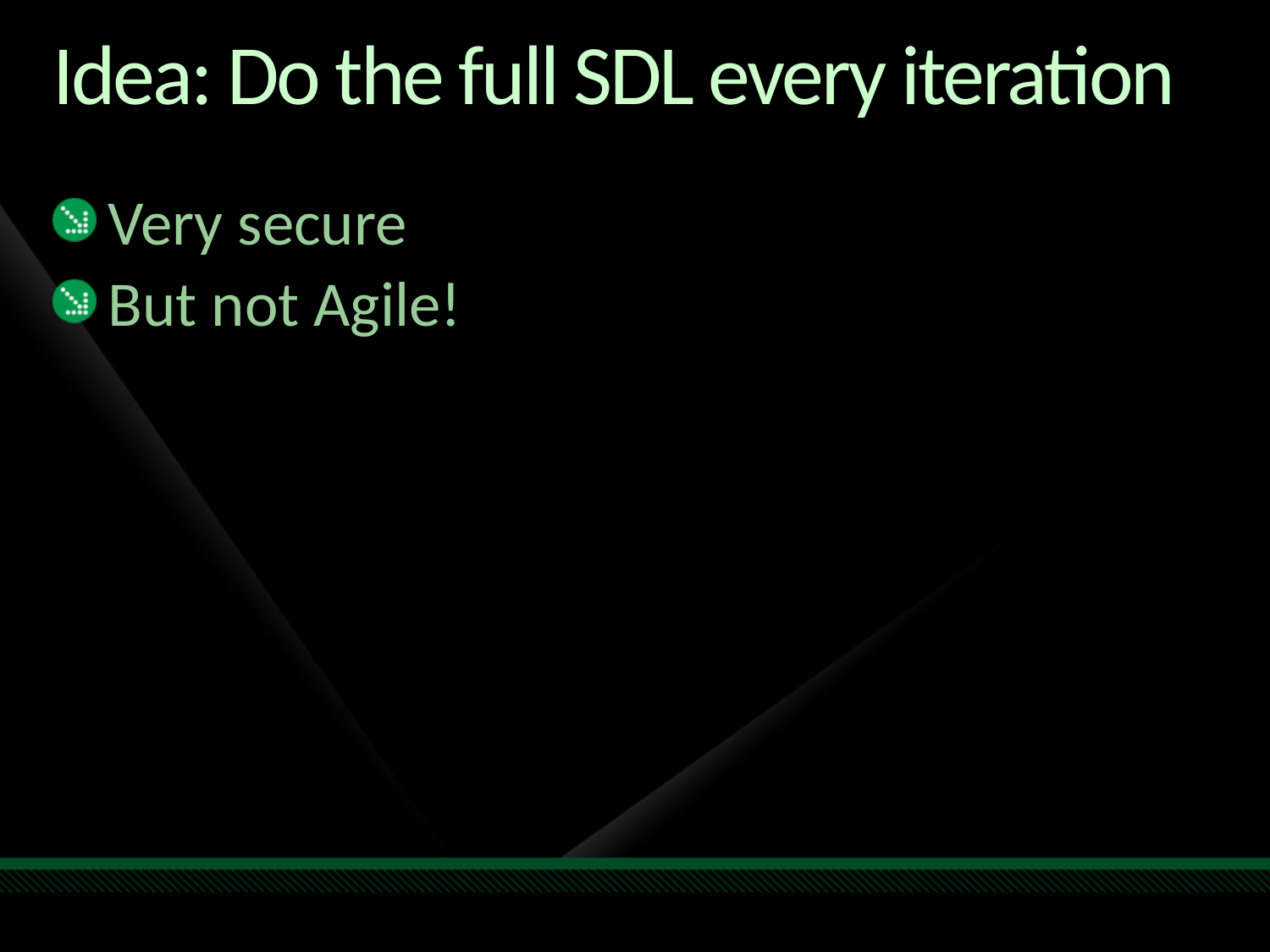

# Idea: Do the full SDL every iteration
Very secure
But not Agile!